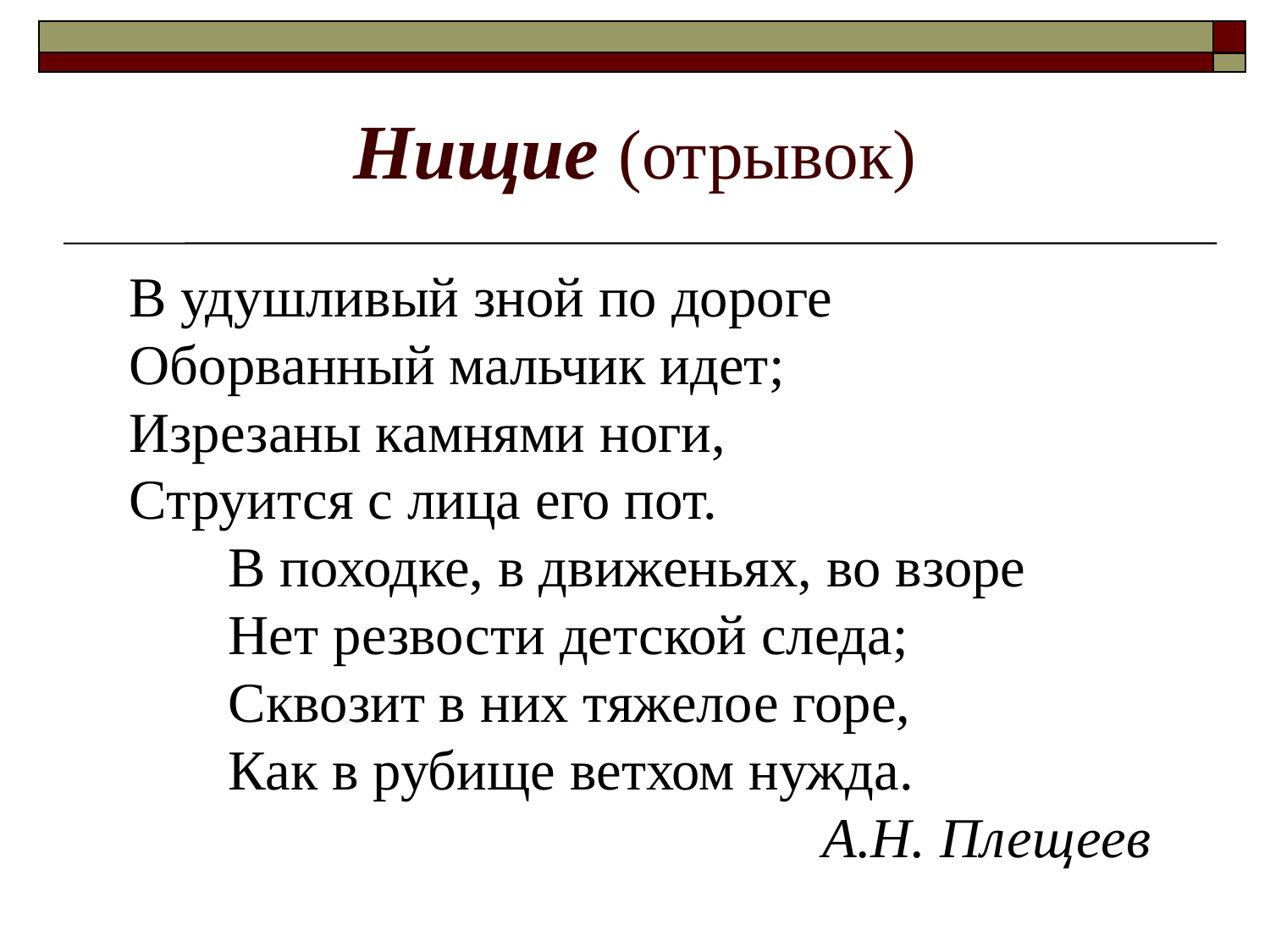

# Нищие (отрывок)
В удушливый зной по дороге
Оборванный мальчик идет;
Изрезаны камнями ноги,
Струится с лица его пот.
       В походке, в движеньях, во взоре
       Нет резвости детской следа;
       Сквозит в них тяжелое горе,
       Как в рубище ветхом нужда.
А.Н. Плещеев